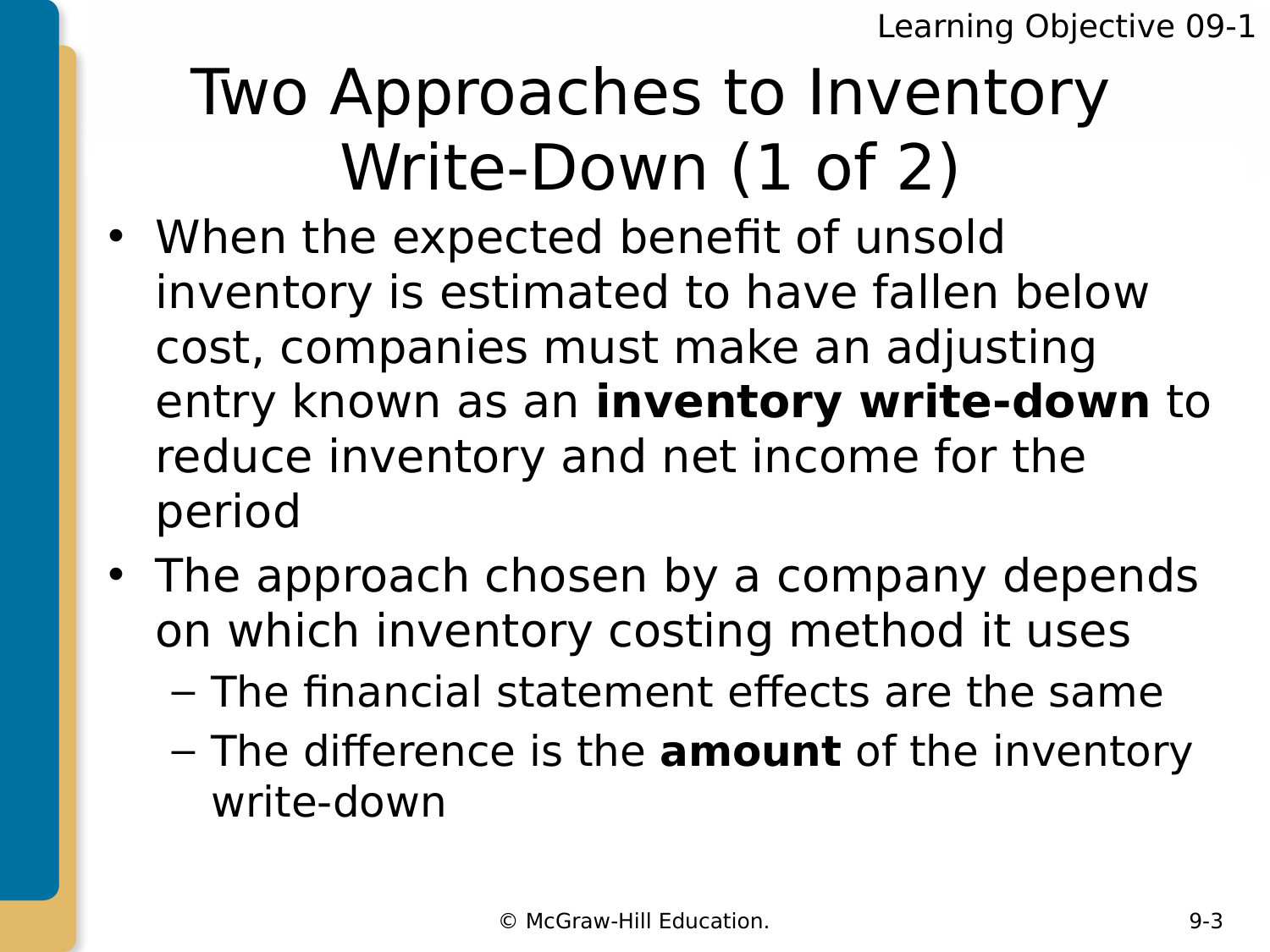

Learning Objective 09-1
# Two Approaches to Inventory Write-Down (1 of 2)
When the expected benefit of unsold inventory is estimated to have fallen below cost, companies must make an adjusting entry known as an inventory write-down to reduce inventory and net income for the period
The approach chosen by a company depends on which inventory costing method it uses
The financial statement effects are the same
The difference is the amount of the inventory write-down